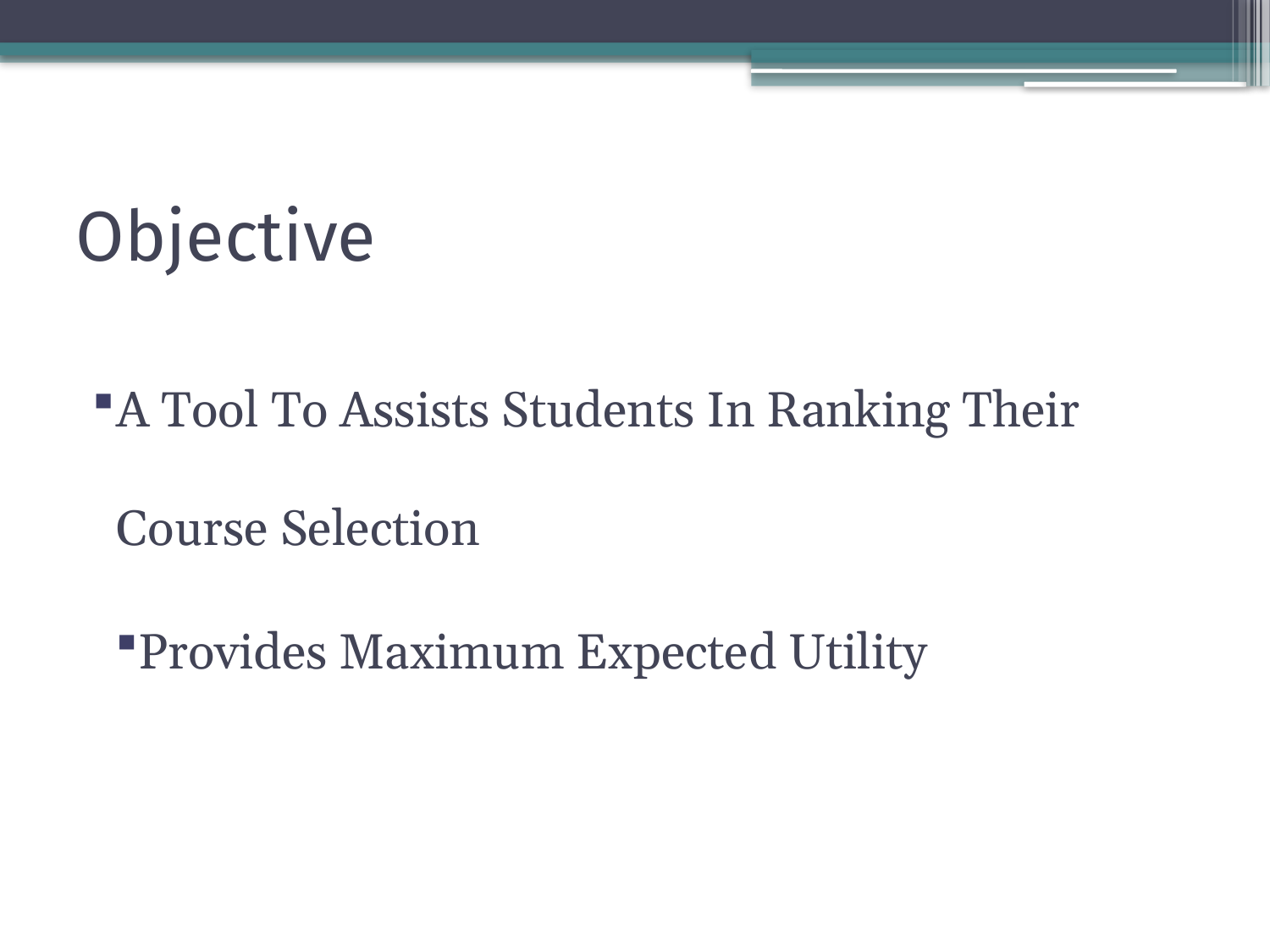

# Objective
A Tool To Assists Students In Ranking Their Course Selection
Provides Maximum Expected Utility